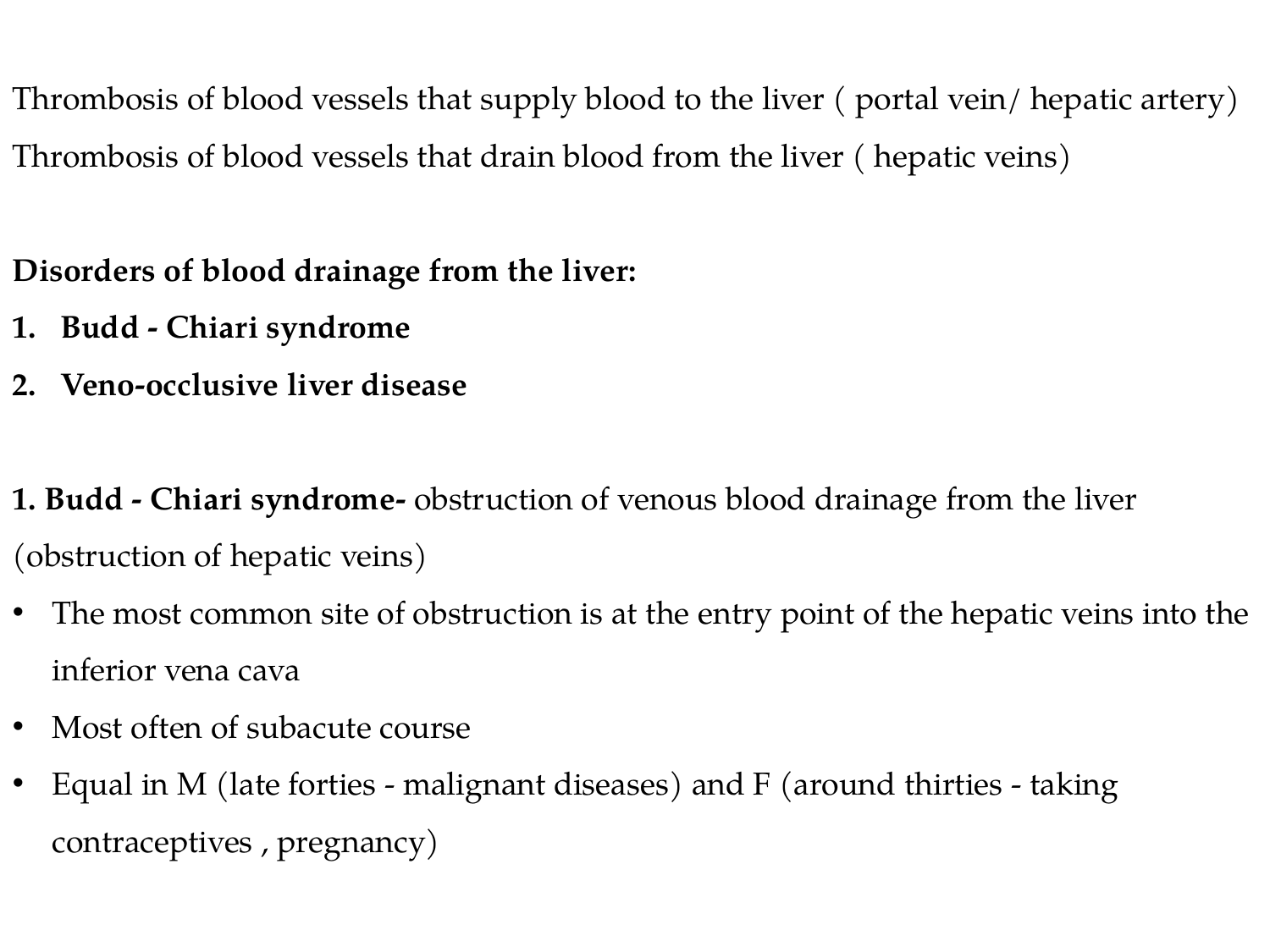

Thrombosis of blood vessels that supply blood to the liver ( portal vein/ hepatic artery)
Thrombosis of blood vessels that drain blood from the liver ( hepatic veins)

Disorders of blood drainage from the liver:
Budd - Chiari syndrome
Veno-occlusive liver disease

1. Budd - Chiari syndrome- obstruction of venous blood drainage from the liver (obstruction of hepatic veins)
The most common site of obstruction is at the entry point of the hepatic veins into the inferior vena cava
Most often of subacute course
Equal in M (late forties - malignant diseases) and F (around thirties - taking contraceptives , pregnancy)